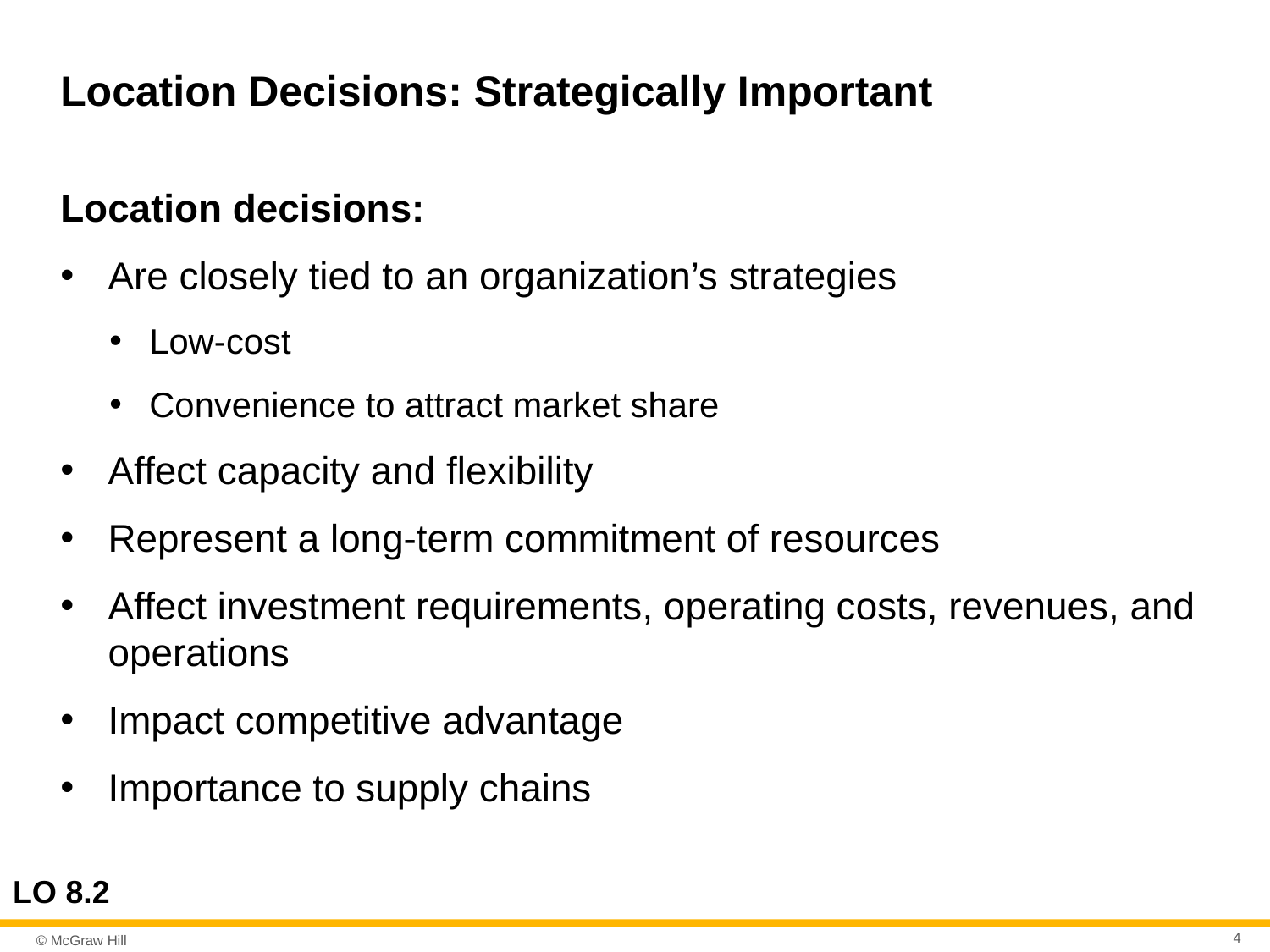

# Location Decisions: Strategically Important
Location decisions:
Are closely tied to an organization’s strategies
Low-cost
Convenience to attract market share
Affect capacity and flexibility
Represent a long-term commitment of resources
Affect investment requirements, operating costs, revenues, and operations
Impact competitive advantage
Importance to supply chains
LO 8.2